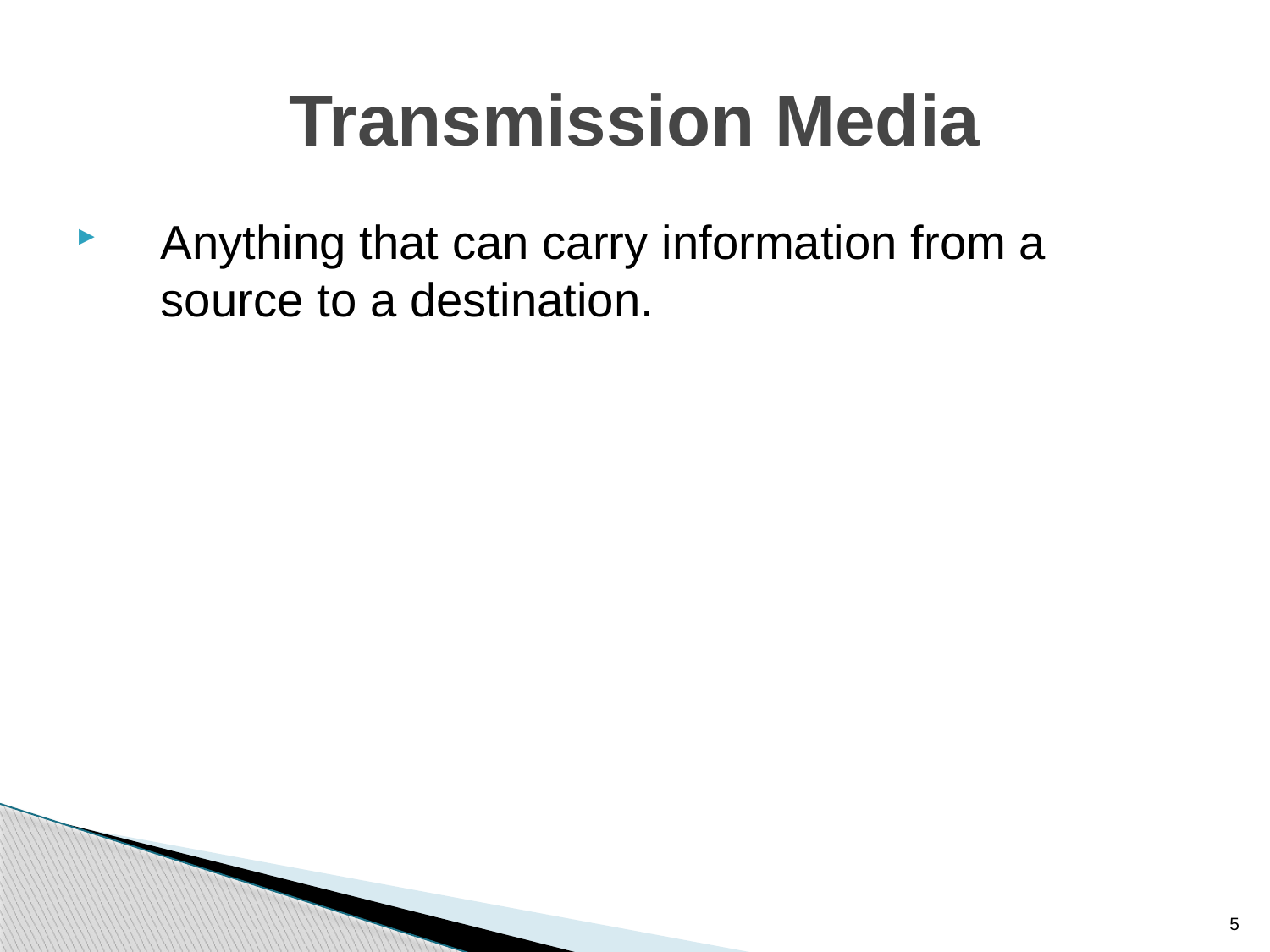

# Transmission Media
Anything that can carry information from a source to a destination.

5